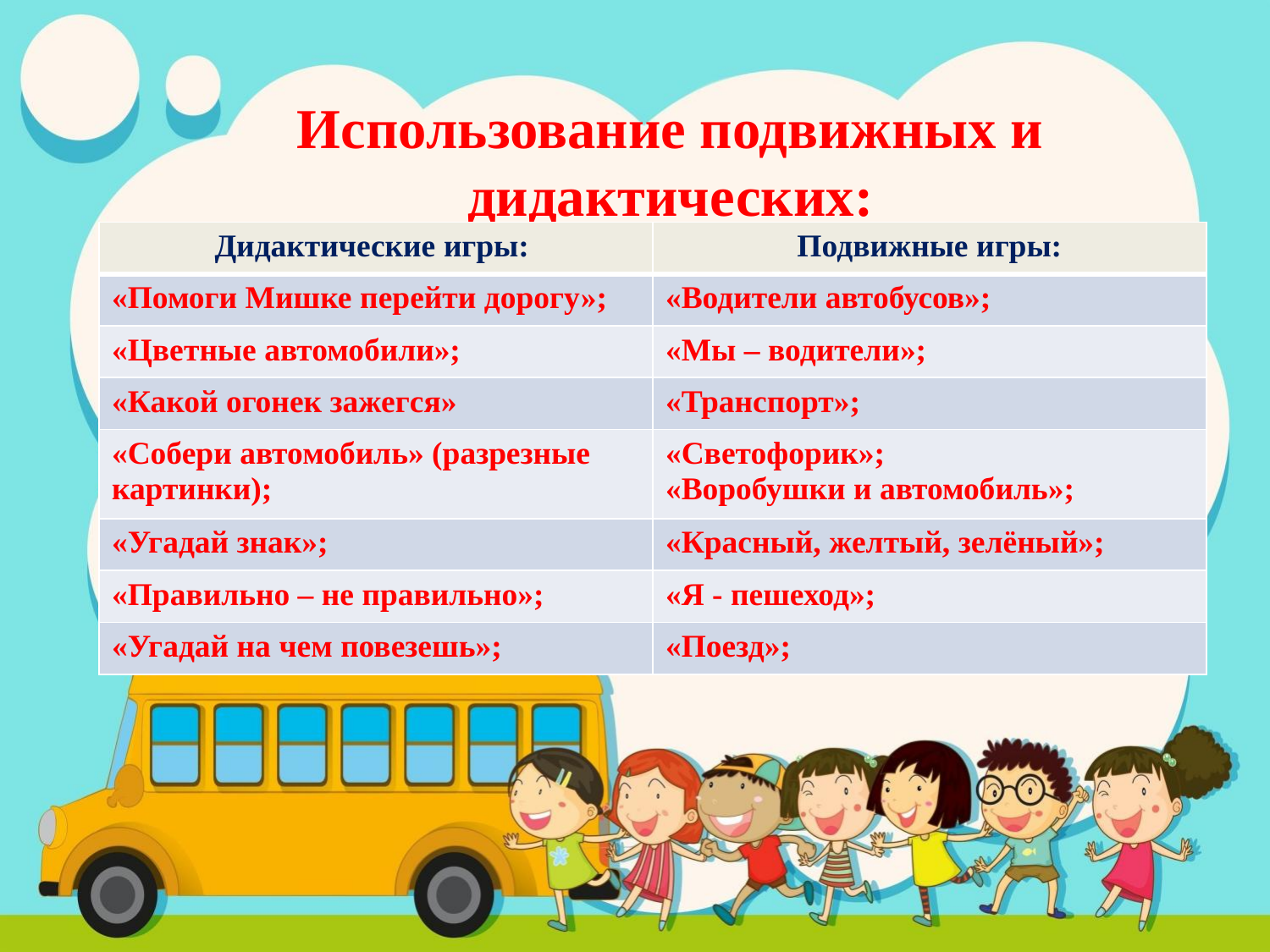

# Использование подвижных и дидактических:
| Дидактические игры: | Подвижные игры: |
| --- | --- |
| «Помоги Мишке перейти дорогу»; | «Водители автобусов»; |
| «Цветные автомобили»; | «Мы – водители»; |
| «Какой огонек зажегся» | «Транспорт»; |
| «Собери автомобиль» (разрезные картинки); | «Светофорик»; «Воробушки и автомобиль»; |
| «Угадай знак»; | «Красный, желтый, зелёный»; |
| «Правильно – не правильно»; | «Я - пешеход»; |
| «Угадай на чем повезешь»; | «Поезд»; |